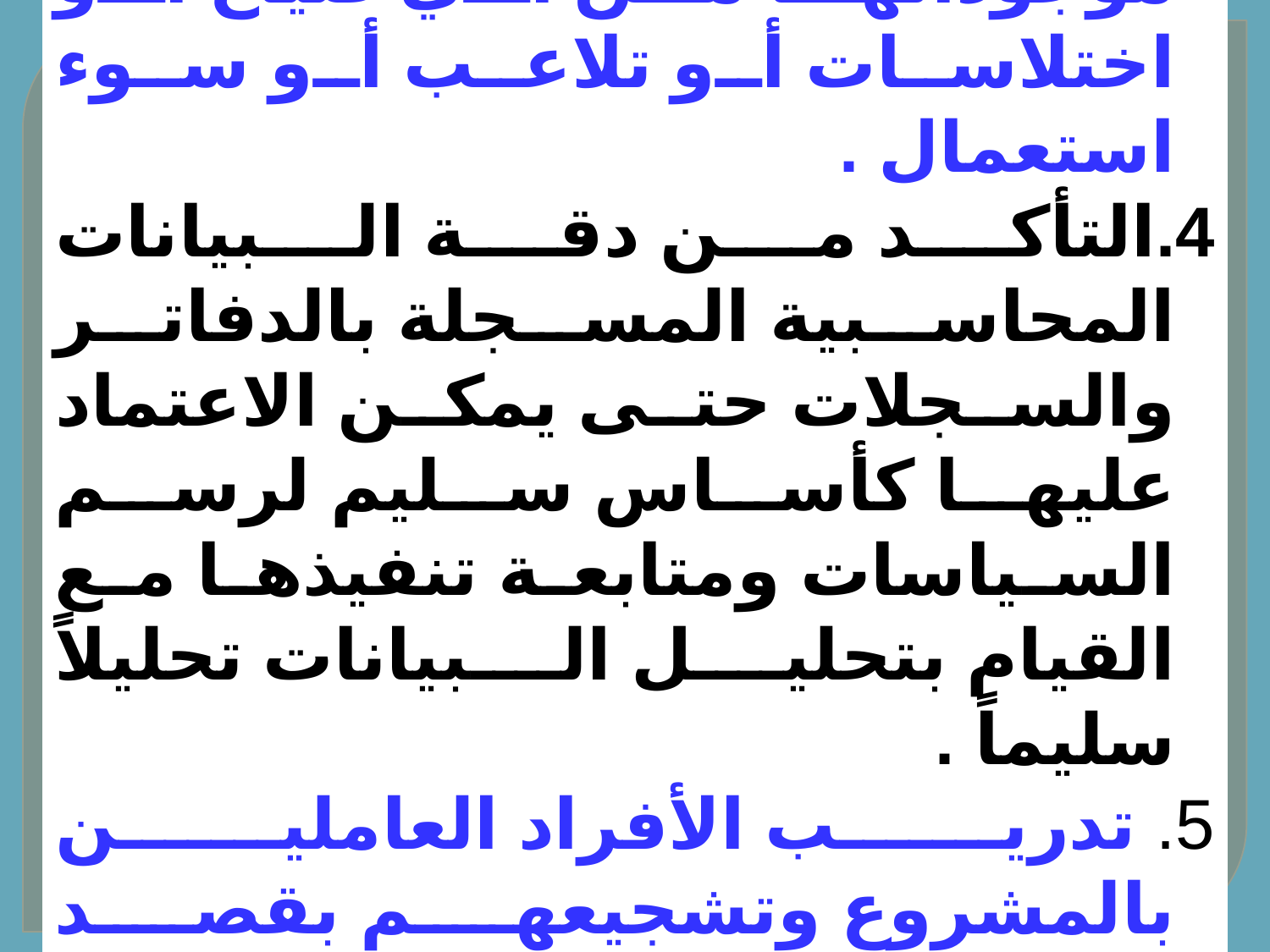

المحافظة على أموال المنشأة أو موجوداتها من أي ضياع أو اختلاسات أو تلاعب أو سوء استعمال .
التأكد من دقة البيانات المحاسبية المسجلة بالدفاتر والسجلات حتى يمكن الاعتماد عليها كأساس سليم لرسم السياسات ومتابعة تنفيذها مع القيام بتحليل البيانات تحليلاً سليماً .
 تدريب الأفراد العاملين بالمشروع وتشجيعهم بقصد تحسين مستواهم المهني وزيادة كفايتهم الانتاجية.